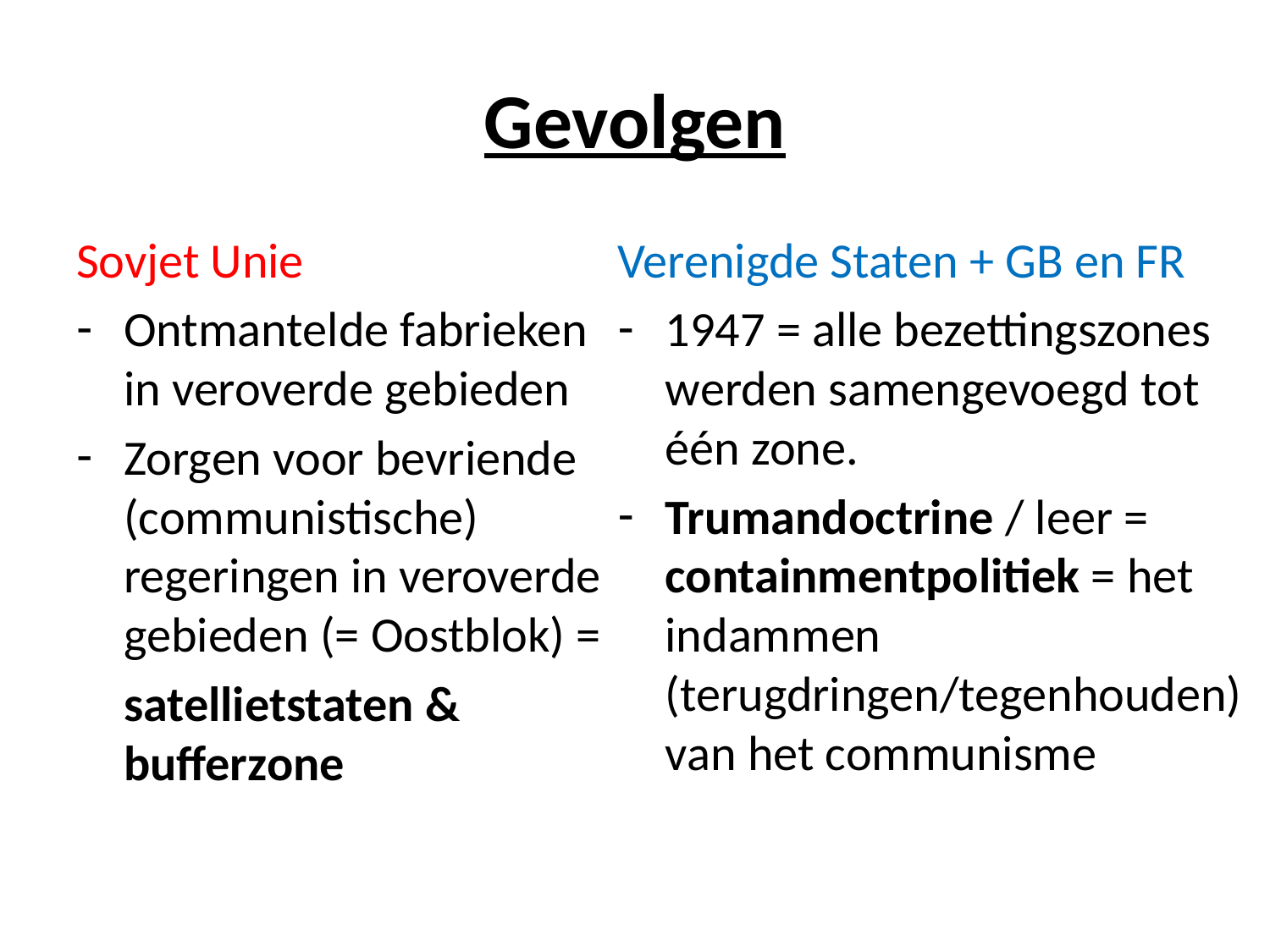

# Gevolgen
Sovjet Unie
Ontmantelde fabrieken in veroverde gebieden
Zorgen voor bevriende (communistische) regeringen in veroverde gebieden (= Oostblok) =
	satellietstaten & bufferzone

Verenigde Staten + GB en FR
1947 = alle bezettingszones werden samengevoegd tot één zone.
Trumandoctrine / leer = containmentpolitiek = het indammen (terugdringen/tegenhouden) van het communisme